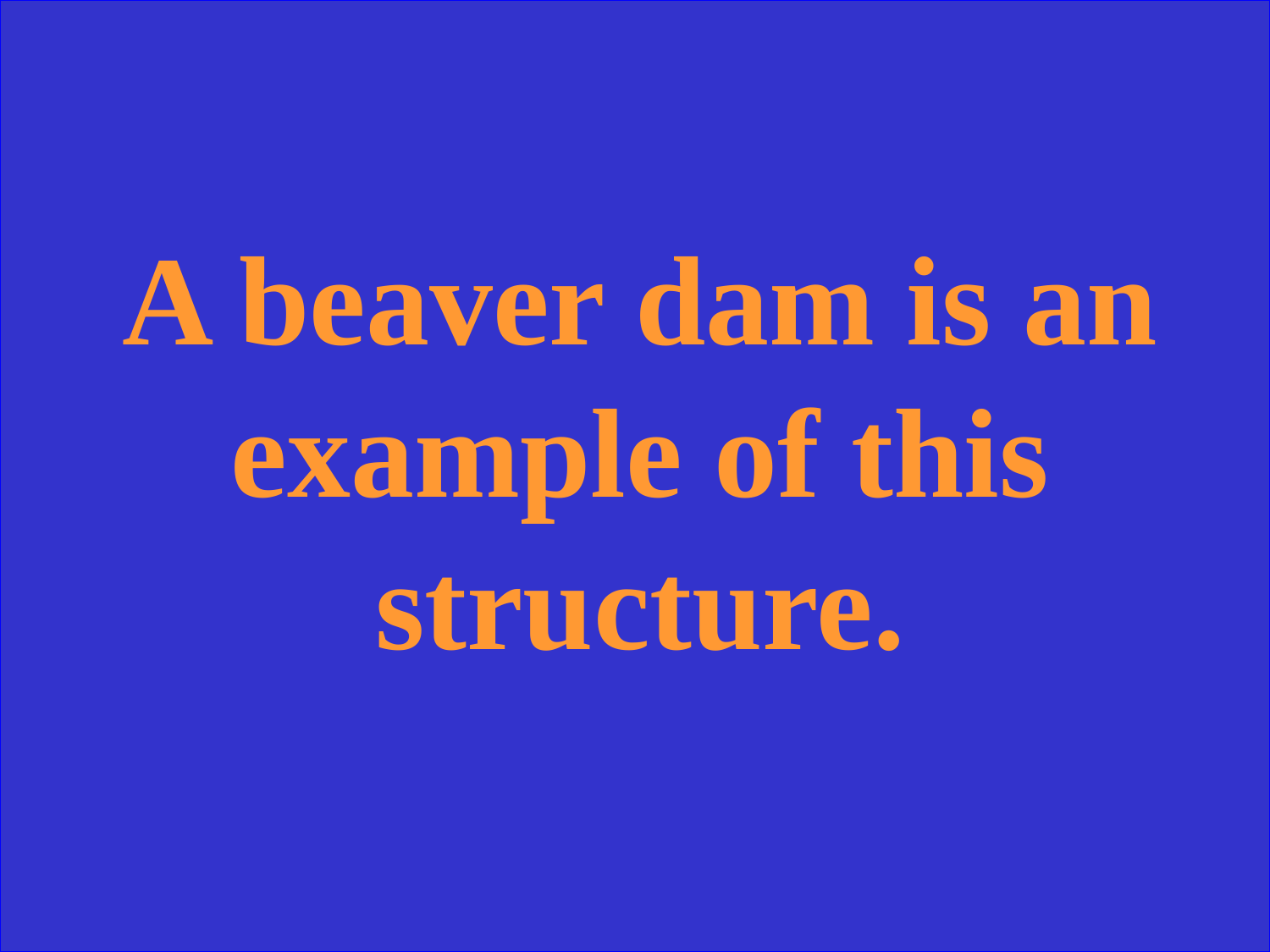

A beaver dam is an example of this structure.